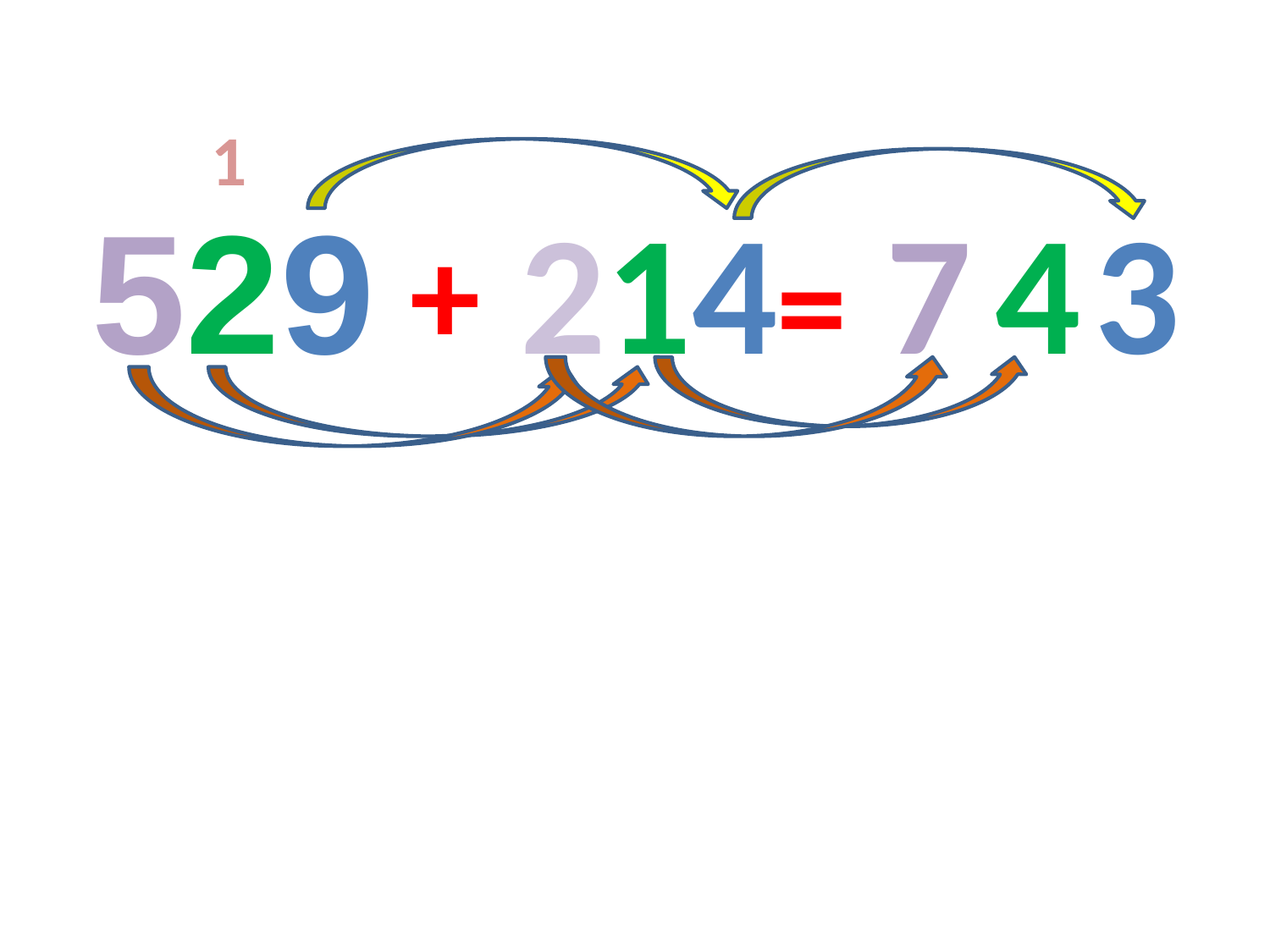

1

529
214
7
4
3
+
=